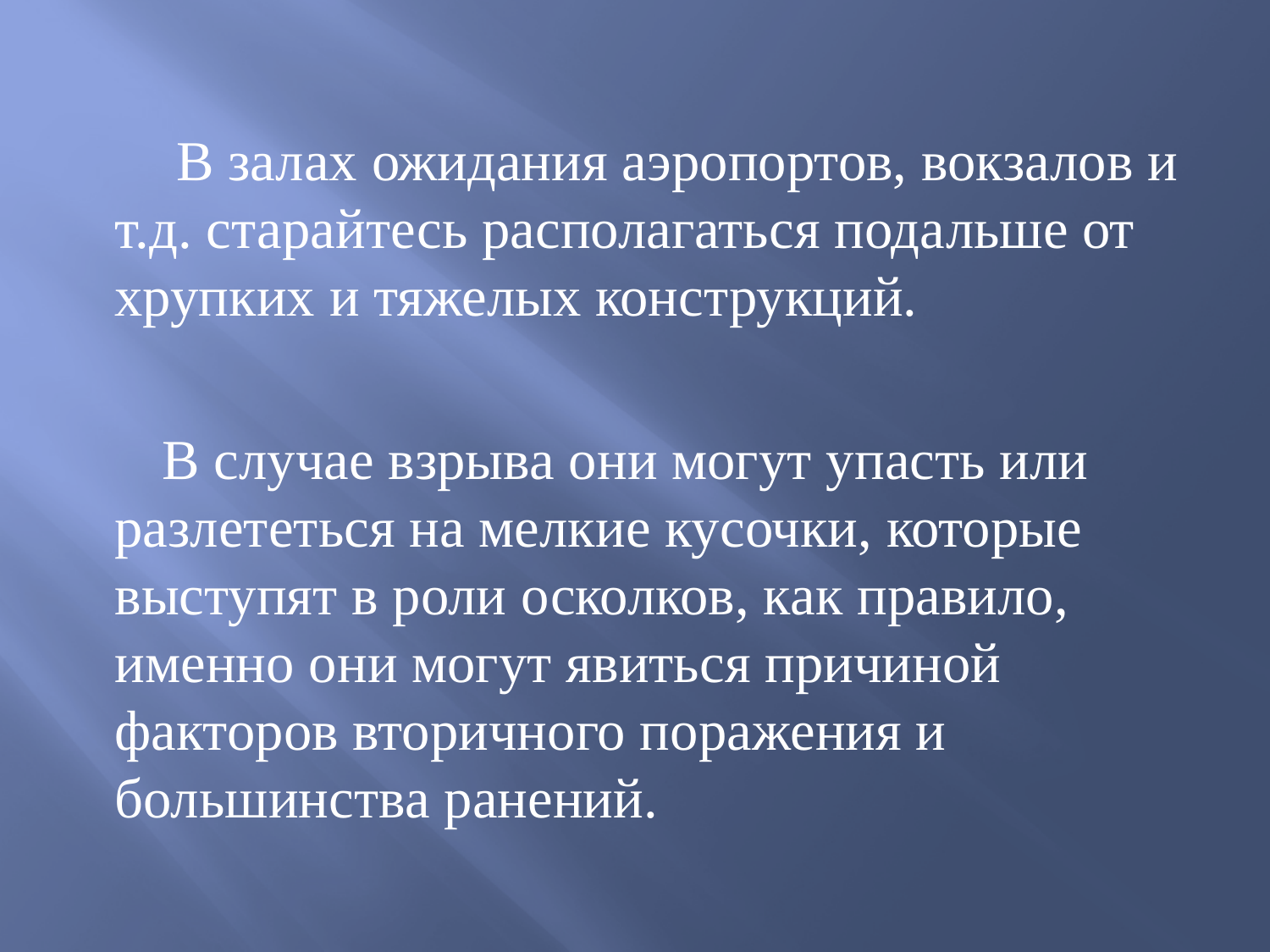

В залах ожидания аэропортов, вокзалов и т.д. старайтесь располагаться подальше от хрупких и тяжелых конструкций.

В случае взрыва они могут упасть или разлететься на мелкие кусочки, которые выступят в роли осколков, как правило, именно они могут явиться причиной факторов вторичного поражения и большинства ранений.